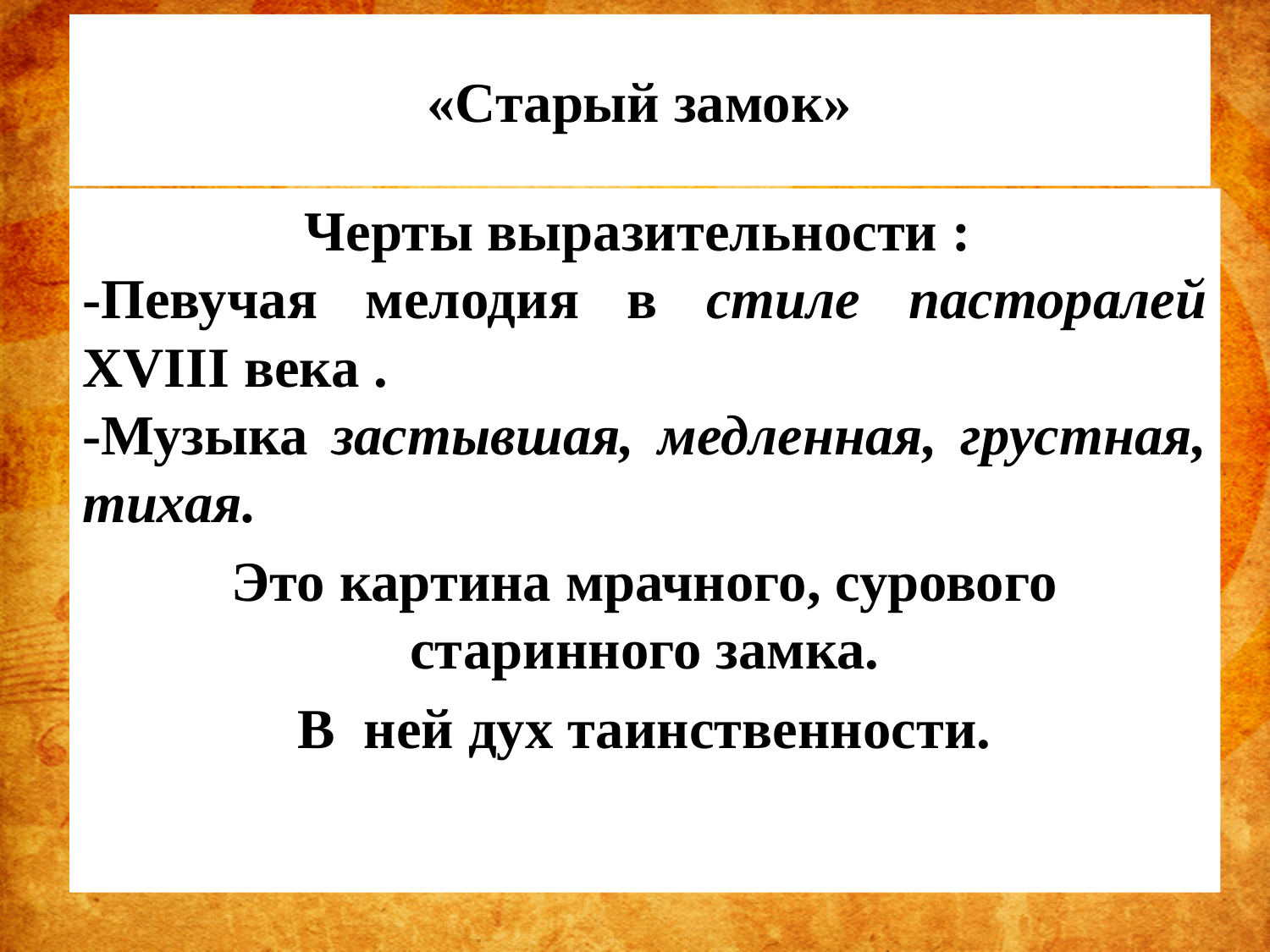

# «Старый замок»
Черты выразительности :
-Певучая мелодия в стиле пасторалей XVIII века .
-Музыка застывшая, медленная, грустная, тихая.
Это картина мрачного, сурового старинного замка.
 В  ней дух таинственности.